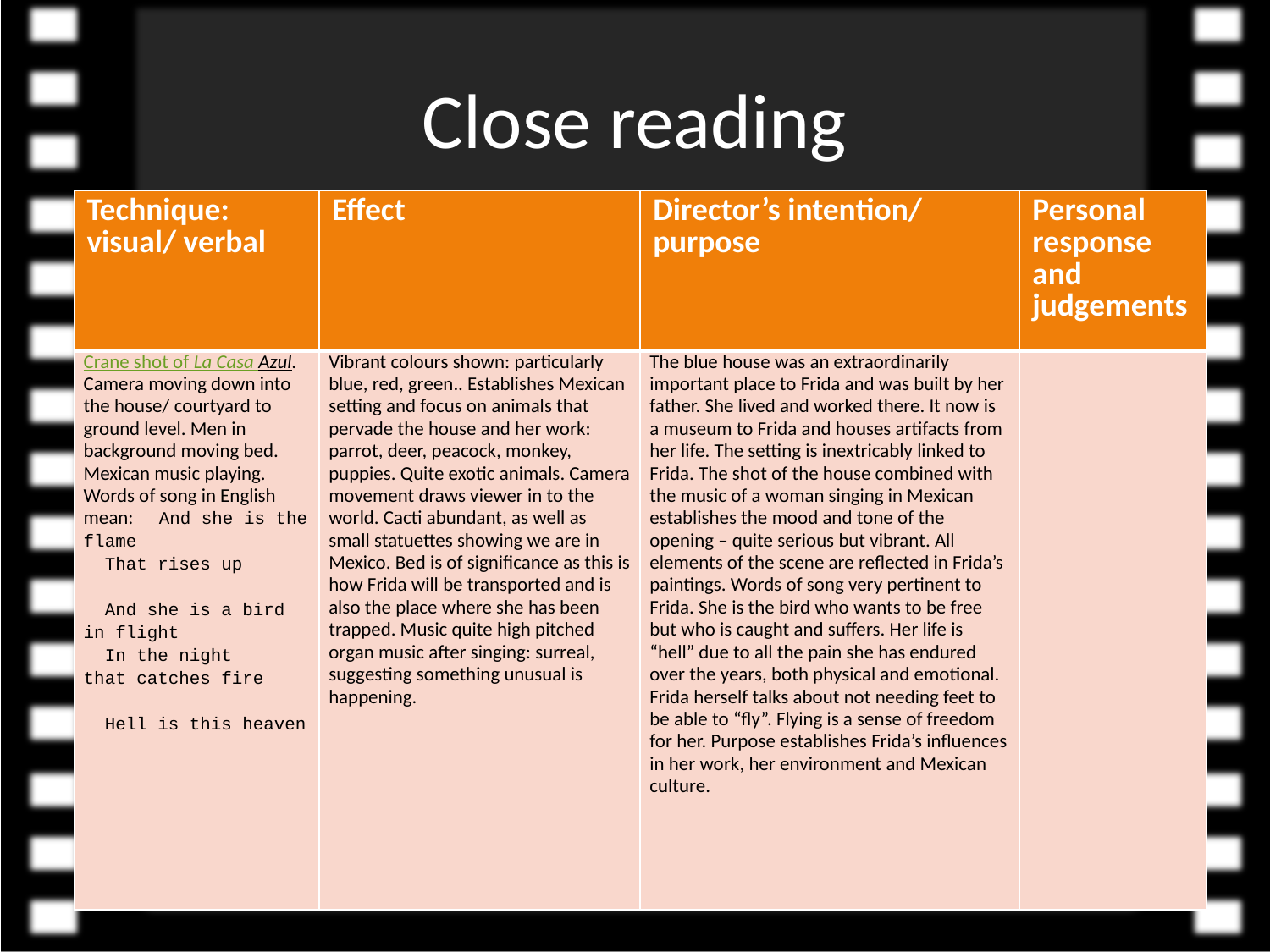

# Close reading
| Technique: visual/ verbal | Effect | Director’s intention/ purpose | Personal response and judgements |
| --- | --- | --- | --- |
| Crane shot of La Casa Azul. Camera moving down into the house/ courtyard to ground level. Men in background moving bed. Mexican music playing. Words of song in English mean: And she is the flame That rises up And she is a bird in flight In the night that catches fire Hell is this heaven | Vibrant colours shown: particularly blue, red, green.. Establishes Mexican setting and focus on animals that pervade the house and her work: parrot, deer, peacock, monkey, puppies. Quite exotic animals. Camera movement draws viewer in to the world. Cacti abundant, as well as small statuettes showing we are in Mexico. Bed is of significance as this is how Frida will be transported and is also the place where she has been trapped. Music quite high pitched organ music after singing: surreal, suggesting something unusual is happening. | The blue house was an extraordinarily important place to Frida and was built by her father. She lived and worked there. It now is a museum to Frida and houses artifacts from her life. The setting is inextricably linked to Frida. The shot of the house combined with the music of a woman singing in Mexican establishes the mood and tone of the opening – quite serious but vibrant. All elements of the scene are reflected in Frida’s paintings. Words of song very pertinent to Frida. She is the bird who wants to be free but who is caught and suffers. Her life is “hell” due to all the pain she has endured over the years, both physical and emotional. Frida herself talks about not needing feet to be able to “fly”. Flying is a sense of freedom for her. Purpose establishes Frida’s influences in her work, her environment and Mexican culture. |  |